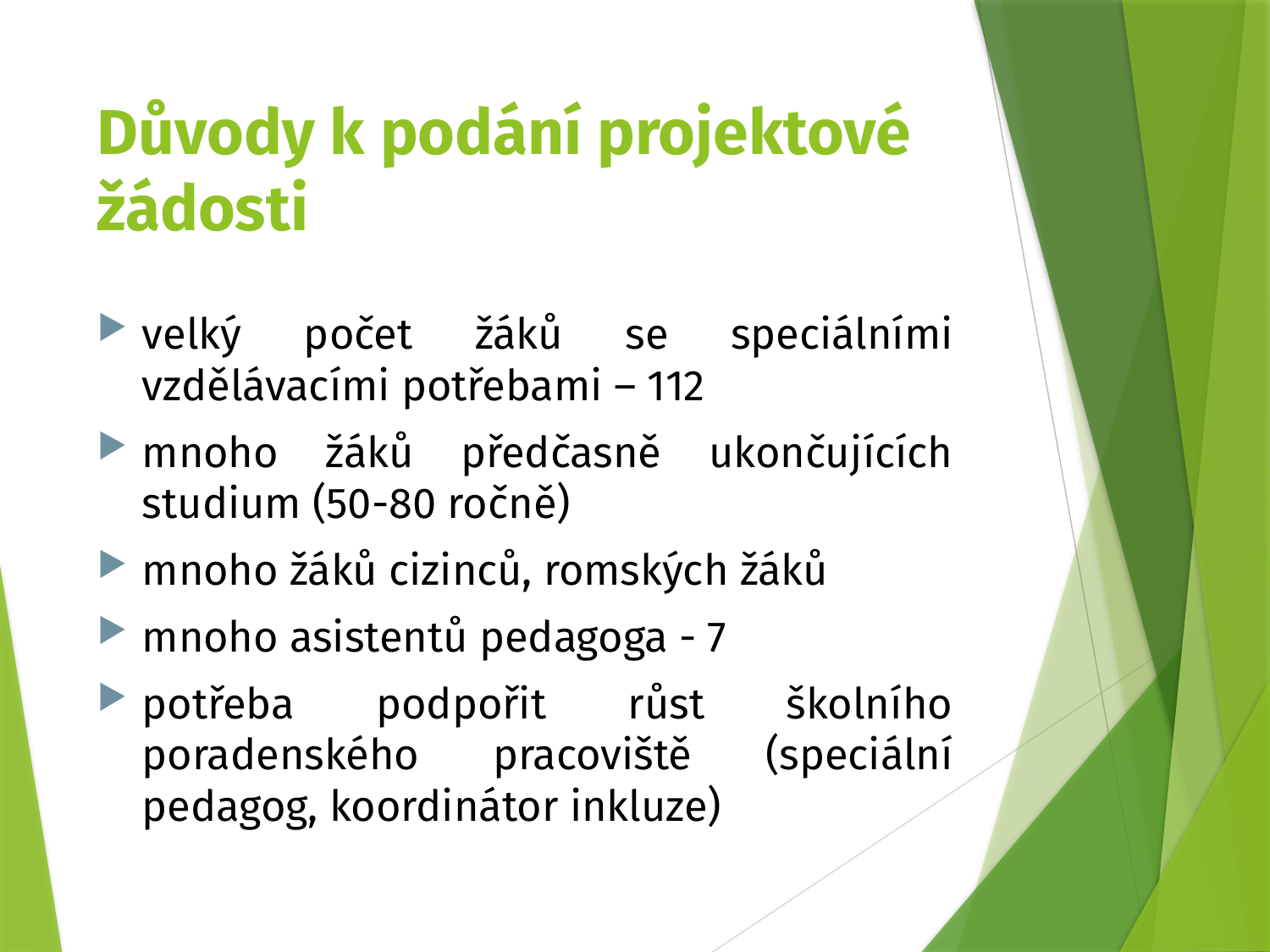

# Důvody k podání projektové žádosti
velký počet žáků se speciálními vzdělávacími potřebami – 112
mnoho žáků předčasně ukončujících studium (50-80 ročně)
mnoho žáků cizinců, romských žáků
mnoho asistentů pedagoga - 7
potřeba podpořit růst školního poradenského pracoviště (speciální pedagog, koordinátor inkluze)